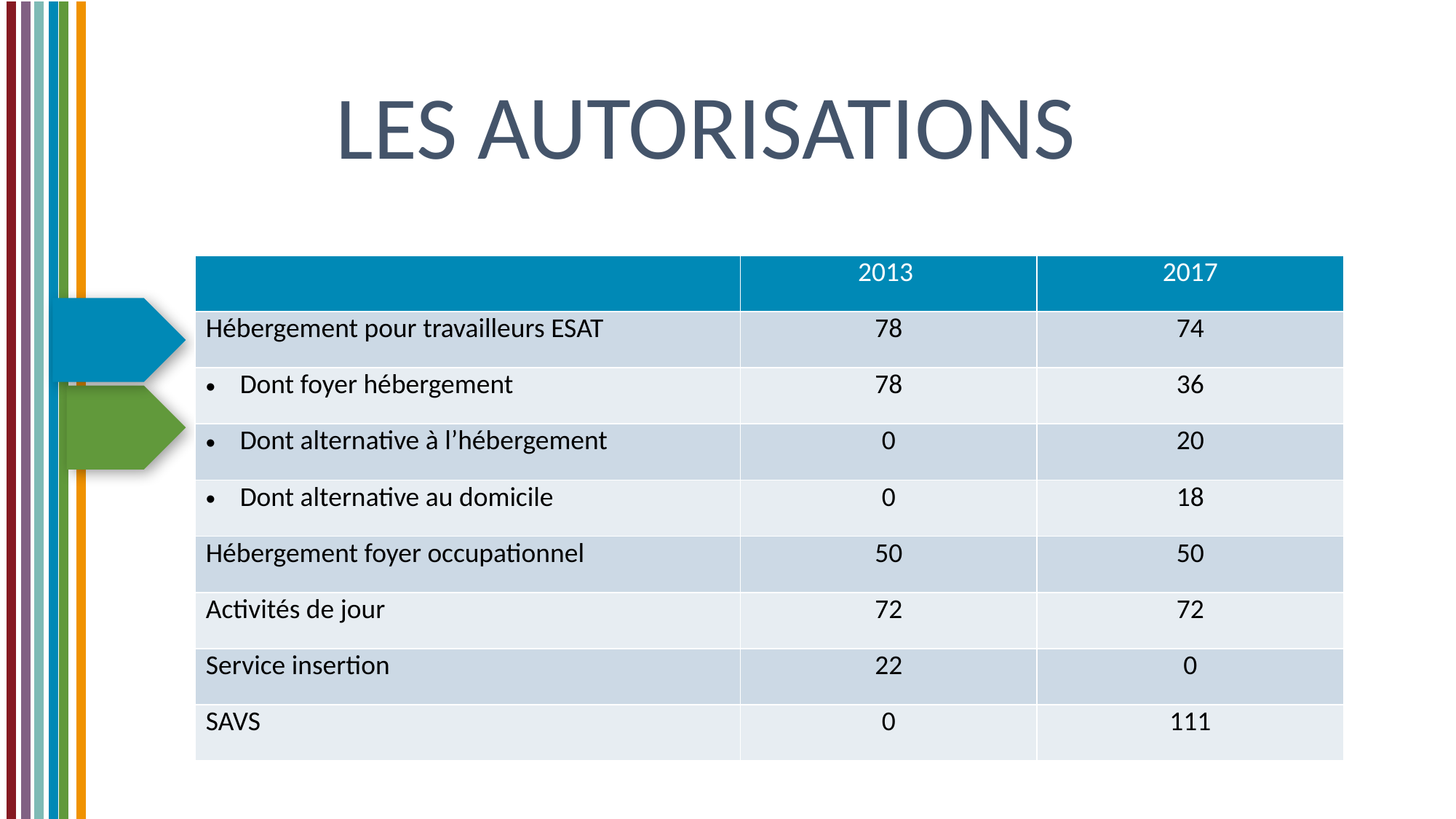

LES AUTORISATIONS
|  | 2013 | 2017 |
| --- | --- | --- |
| Hébergement pour travailleurs ESAT | 78 | 74 |
| Dont foyer hébergement | 78 | 36 |
| Dont alternative à l’hébergement | 0 | 20 |
| Dont alternative au domicile | 0 | 18 |
| Hébergement foyer occupationnel | 50 | 50 |
| Activités de jour | 72 | 72 |
| Service insertion | 22 | 0 |
| SAVS | 0 | 111 |